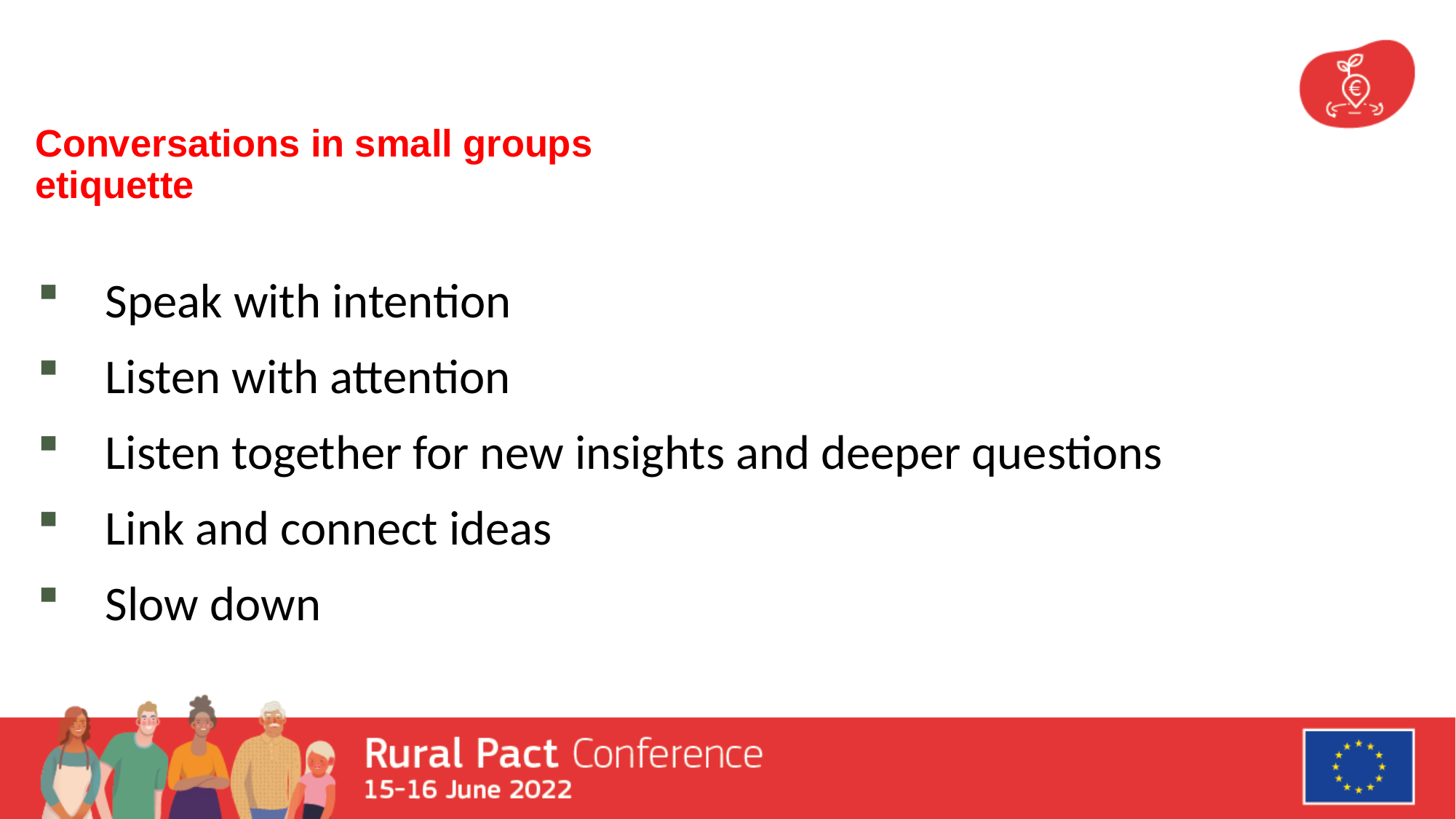

# Conversations in small groups etiquette
Speak with intention
Listen with attention
Listen together for new insights and deeper questions
Link and connect ideas
Slow down